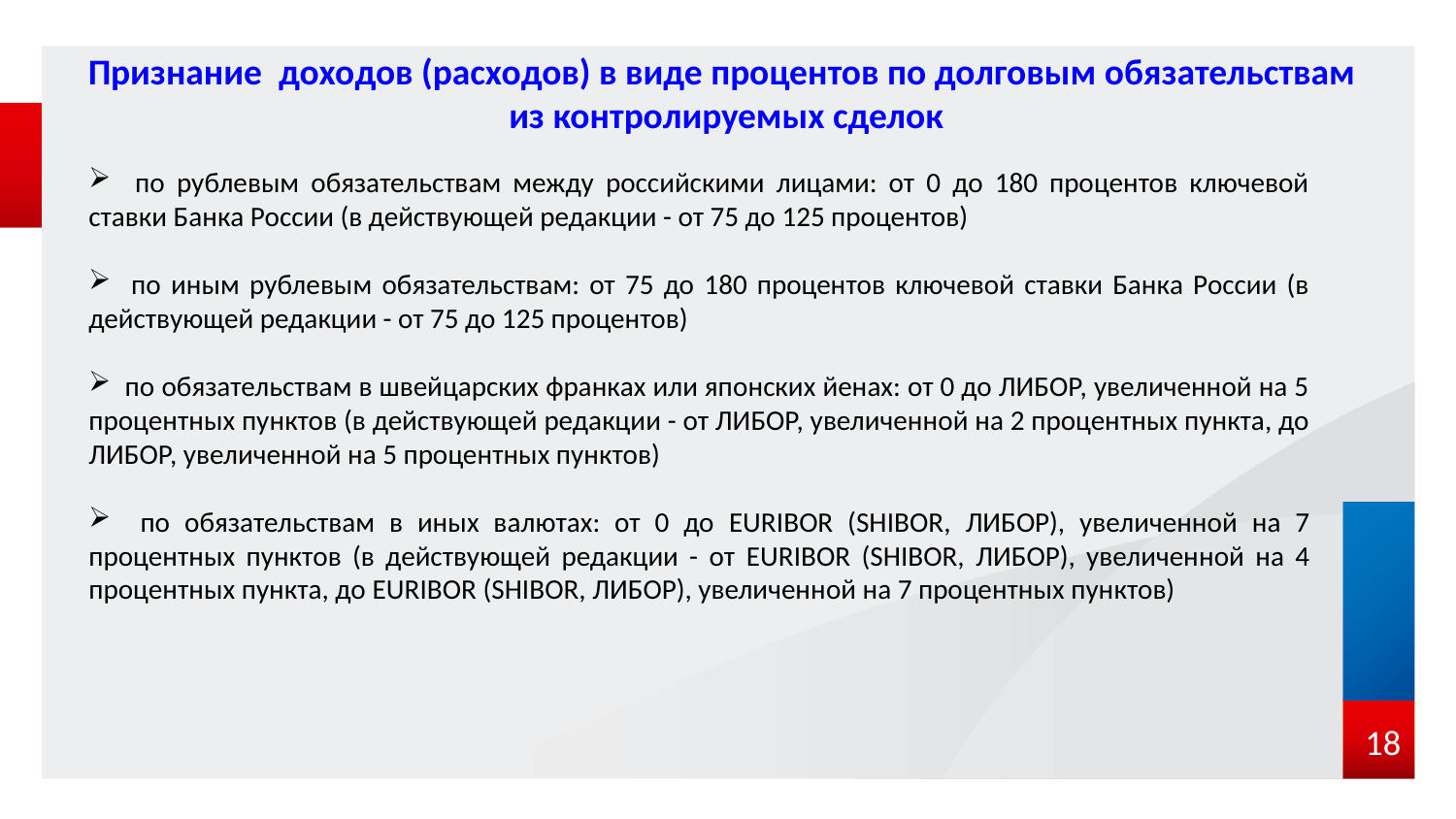

# Признание  доходов (расходов) в виде процентов по долговым обязательствам из контролируемых сделок
  по рублевым обязательствам между российскими лицами: от 0 до 180 процентов ключевой ставки Банка России (в действующей редакции - от 75 до 125 процентов)

  по иным рублевым обязательствам: от 75 до 180 процентов ключевой ставки Банка России (в действующей редакции - от 75 до 125 процентов)

  по обязательствам в швейцарских франках или японских йенах: от 0 до ЛИБОР, увеличенной на 5 процентных пунктов (в действующей редакции - от ЛИБОР, увеличенной на 2 процентных пункта, до ЛИБОР, увеличенной на 5 процентных пунктов)

  по обязательствам в иных валютах: от 0 до EURIBOR (SHIBOR, ЛИБОР), увеличенной на 7 процентных пунктов (в действующей редакции - от EURIBOR (SHIBOR, ЛИБОР), увеличенной на 4 процентных пункта, до EURIBOR (SHIBOR, ЛИБОР), увеличенной на 7 процентных пунктов)
 18